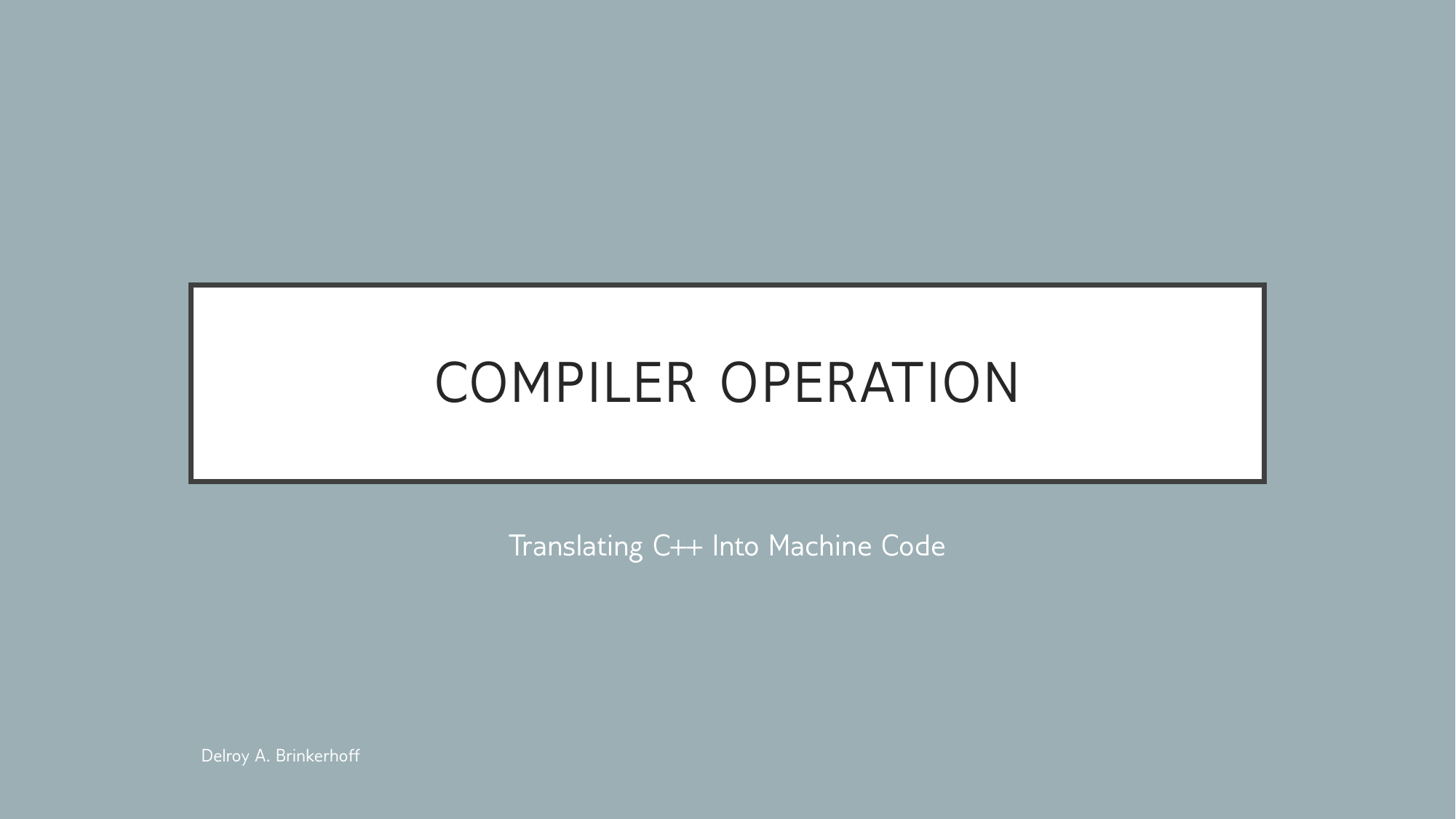

# Compiler Operation
Translating C++ Into Machine Code
Delroy A. Brinkerhoff